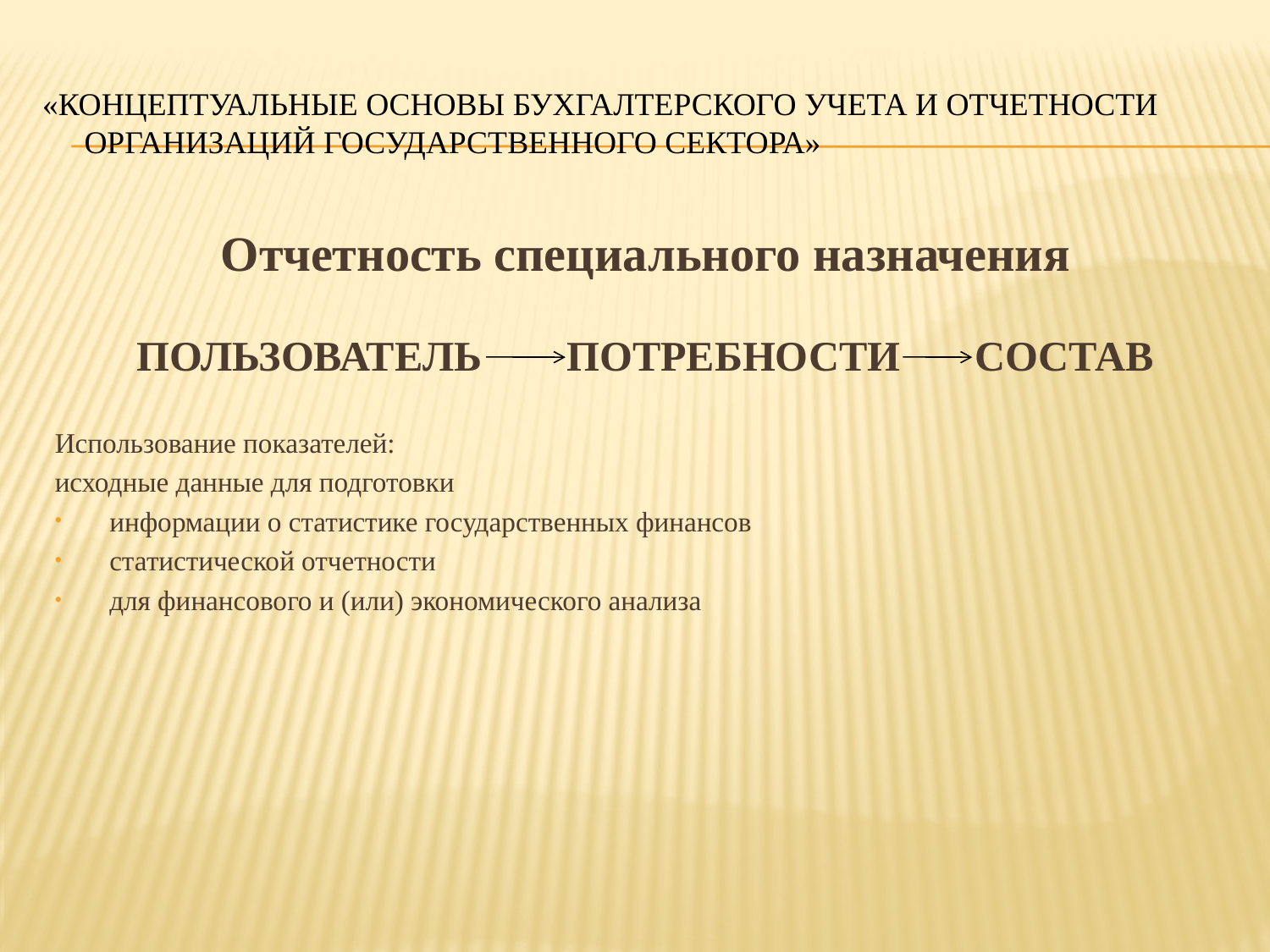

# «Концептуальные основы бухгалтерского учета и отчетности организаций государственного сектора»

Отчетность специального назначения

ПОЛЬЗОВАТЕЛЬ        ПОТРЕБНОСТИ       СОСТАВ

Использование показателей:
исходные данные для подготовки
 информации о статистике государственных финансов
 статистической отчетности
 для финансового и (или) экономического анализа